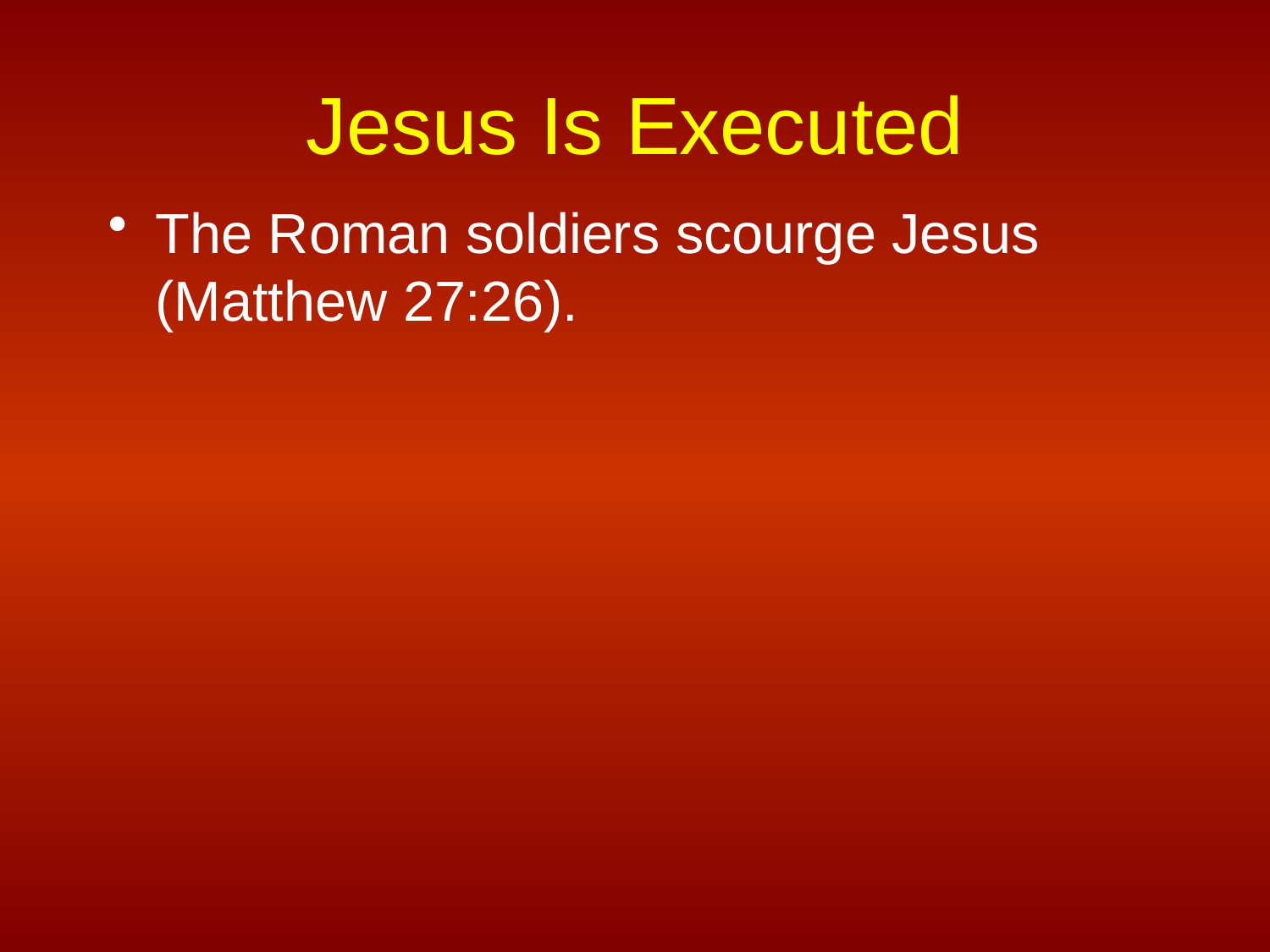

# Jesus Is Executed
The Roman soldiers scourge Jesus (Matthew 27:26).